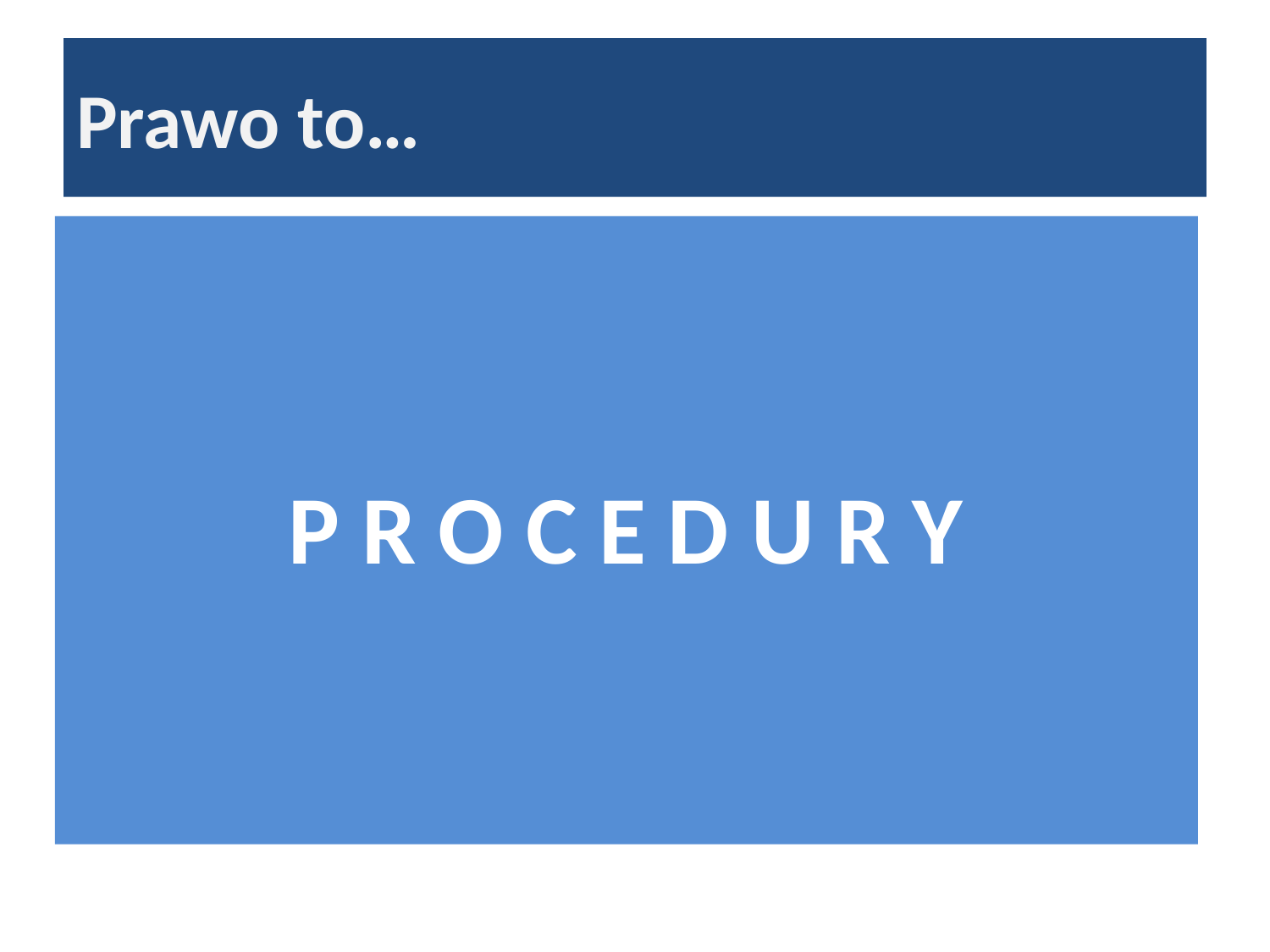

# Prawo to…

P R O C E D U R Y